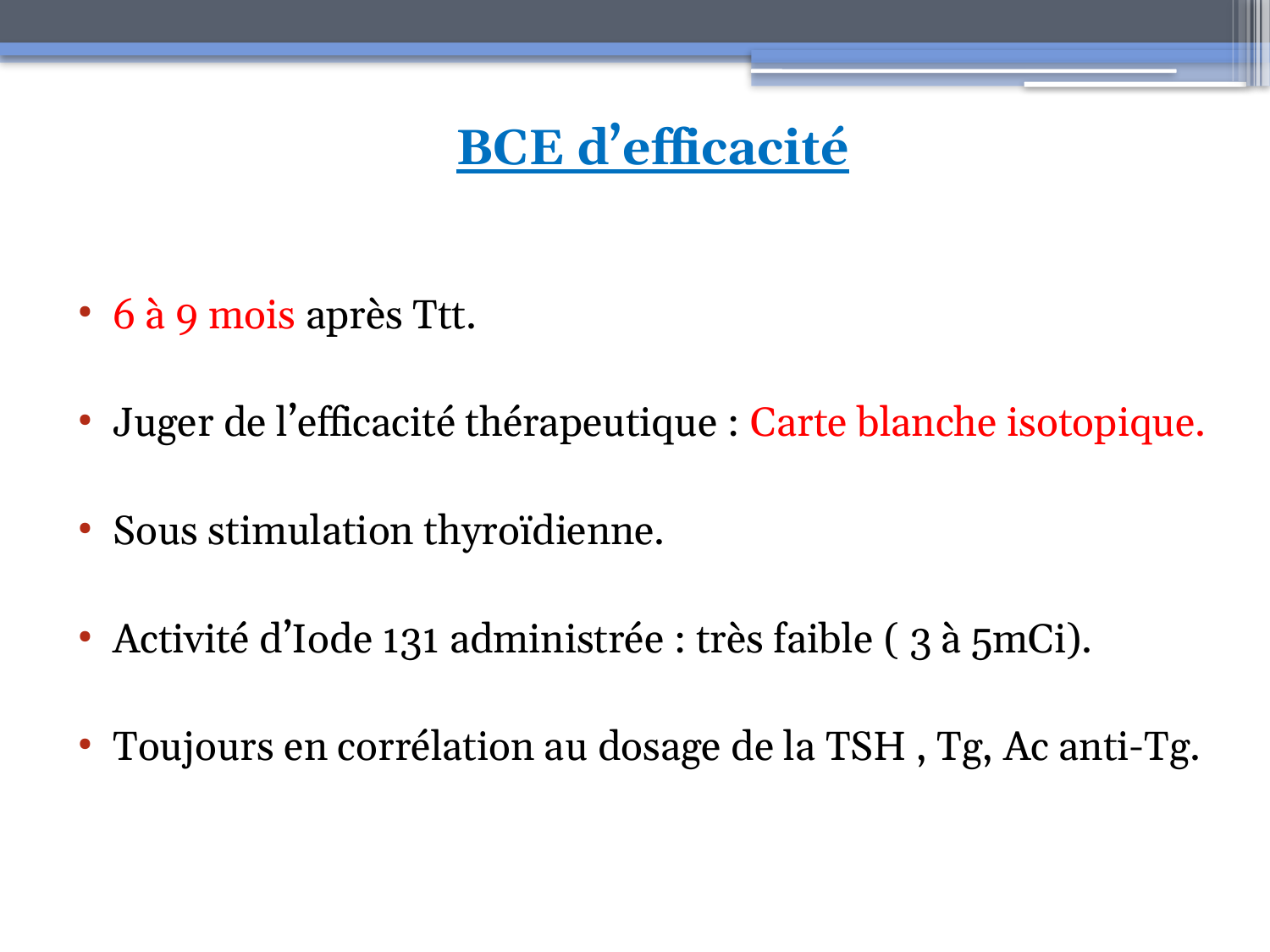

BCE d’efficacité

6 à 9 mois après Ttt.

Juger de l’efficacité thérapeutique : Carte blanche isotopique.

Sous stimulation thyroïdienne.

Activité d’Iode 131 administrée : très faible ( 3 à 5mCi).

Toujours en corrélation au dosage de la TSH , Tg, Ac anti-Tg.